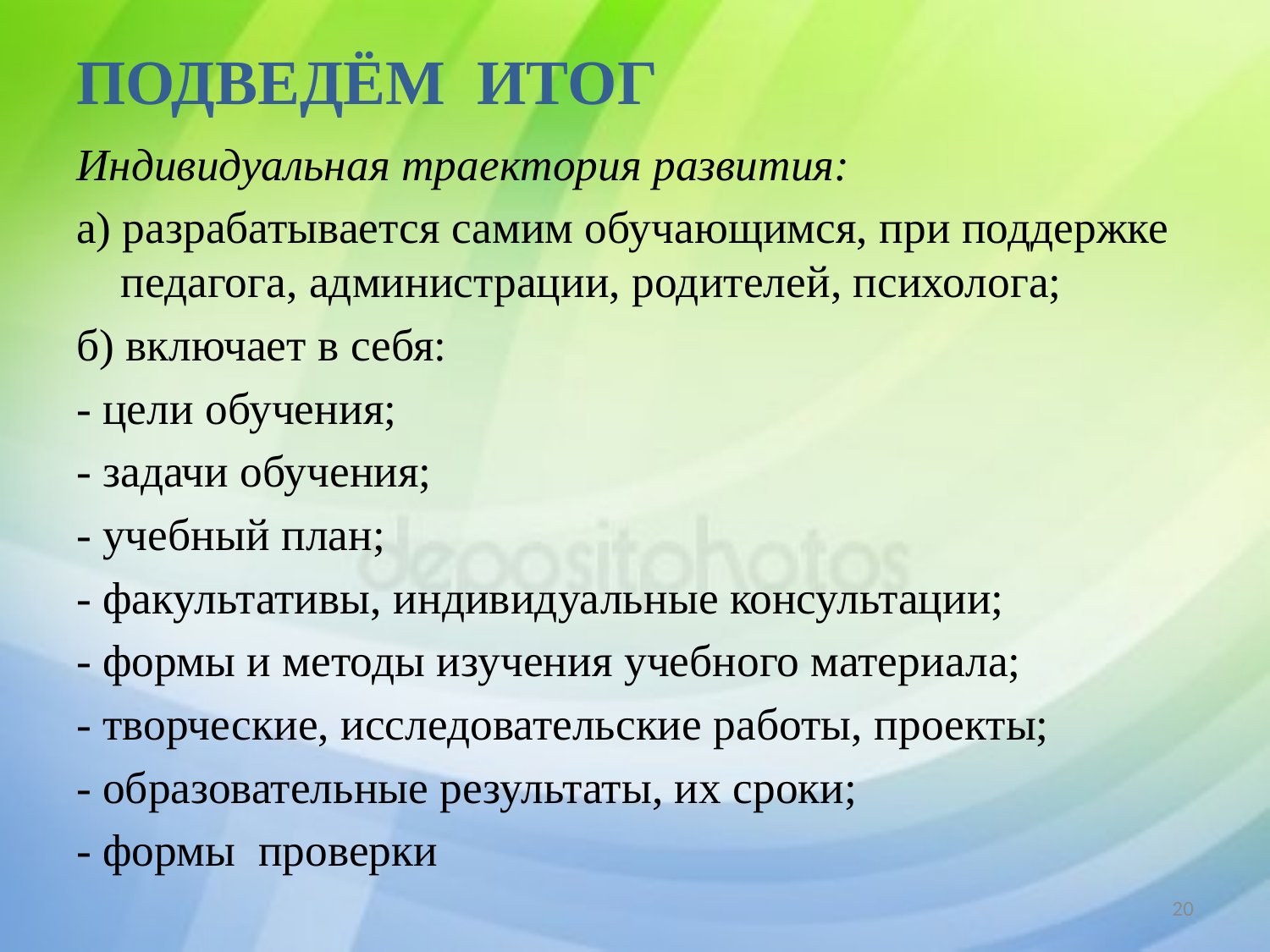

# ПОДВЕДЁМ  ИТОГ
Индивидуальная траектория развития:
а) разрабатывается самим обучающимся, при поддержке педагога, администрации, родителей, психолога;
б) включает в себя:
- цели обучения;
- задачи обучения;
- учебный план;
- факультативы, индивидуальные консультации;
- формы и методы изучения учебного материала;
- творческие, исследовательские работы, проекты;
- образовательные результаты, их сроки;
- формы  проверки
20